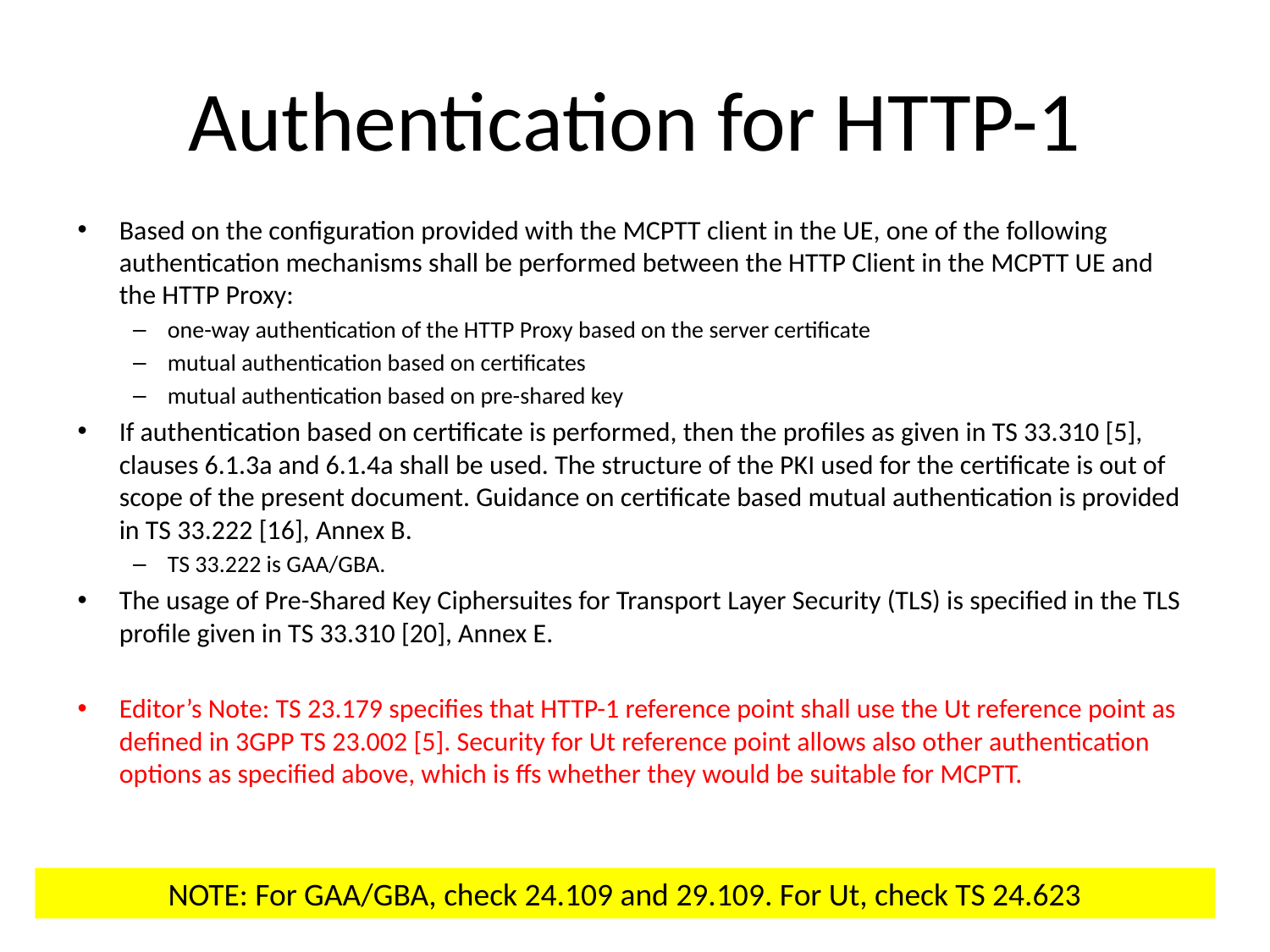

# Authentication for HTTP-1
Based on the configuration provided with the MCPTT client in the UE, one of the following authentication mechanisms shall be performed between the HTTP Client in the MCPTT UE and the HTTP Proxy:
one-way authentication of the HTTP Proxy based on the server certificate
mutual authentication based on certificates
mutual authentication based on pre-shared key
If authentication based on certificate is performed, then the profiles as given in TS 33.310 [5], clauses 6.1.3a and 6.1.4a shall be used. The structure of the PKI used for the certificate is out of scope of the present document. Guidance on certificate based mutual authentication is provided in TS 33.222 [16], Annex B.
TS 33.222 is GAA/GBA.
The usage of Pre-Shared Key Ciphersuites for Transport Layer Security (TLS) is specified in the TLS profile given in TS 33.310 [20], Annex E.

Editor’s Note: TS 23.179 specifies that HTTP-1 reference point shall use the Ut reference point as defined in 3GPP TS 23.002 [5]. Security for Ut reference point allows also other authentication options as specified above, which is ffs whether they would be suitable for MCPTT.

NOTE: For GAA/GBA, check 24.109 and 29.109. For Ut, check TS 24.623